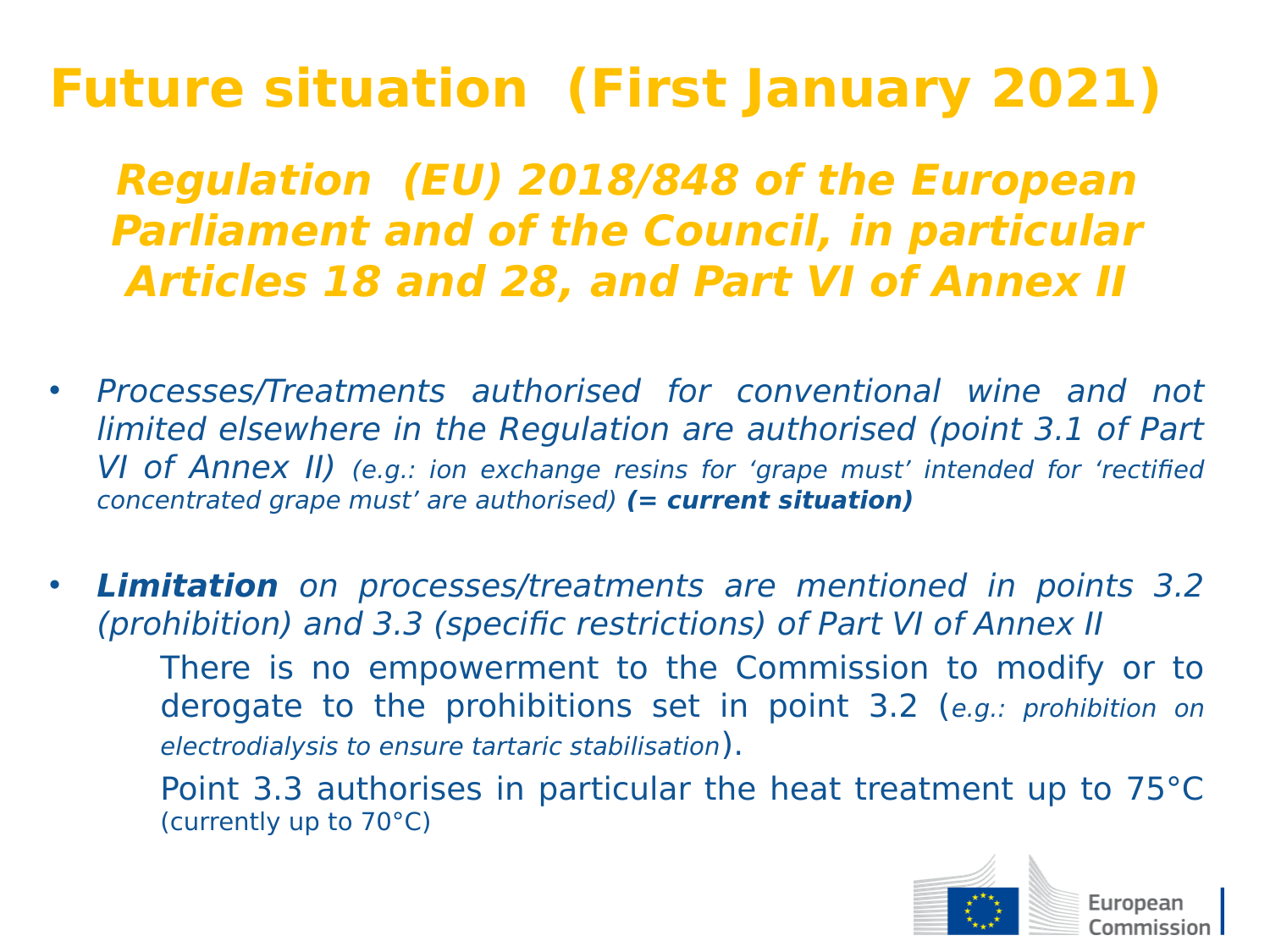

# Future situation  (First January 2021)
Regulation  (EU) 2018/848 of the European Parliament and of the Council, in particular Articles 18 and 28, and Part VI of Annex II

Processes/Treatments authorised for conventional wine and not limited elsewhere in the Regulation are authorised (point 3.1 of Part VI of Annex II) (e.g.: ion exchange resins for ‘grape must’ intended for ‘rectified concentrated grape must’ are authorised) (= current situation)

Limitation on processes/treatments are mentioned in points 3.2 (prohibition) and 3.3 (specific restrictions) of Part VI of Annex II
There is no empowerment to the Commission to modify or to derogate to the prohibitions set in point 3.2 (e.g.: prohibition on electrodialysis to ensure tartaric stabilisation).
Point 3.3 authorises in particular the heat treatment up to 75°C (currently up to 70°C)